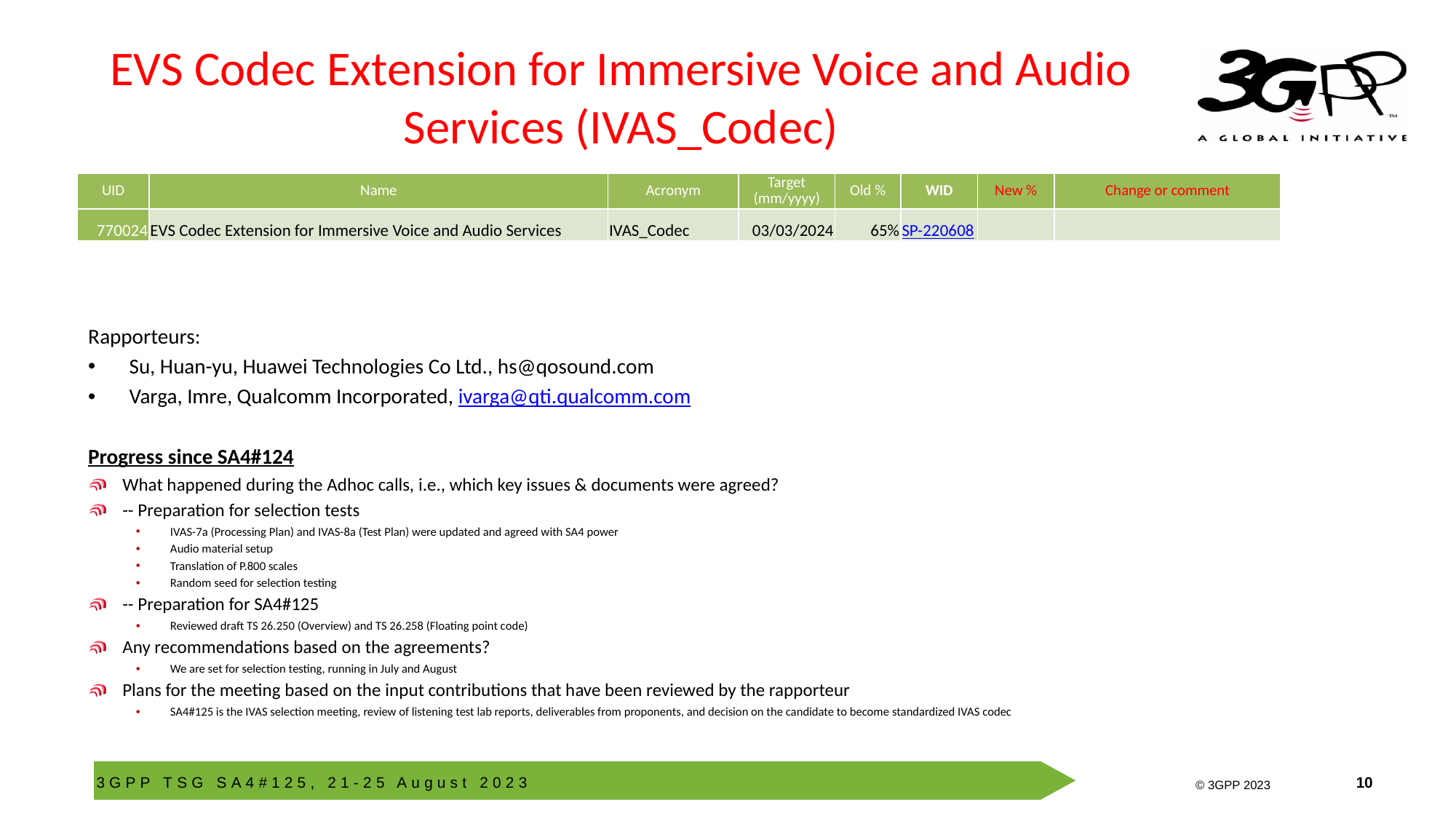

# EVS Codec Extension for Immersive Voice and Audio Services (IVAS_Codec)
| UID | Name | Acronym | Target (mm/yyyy) | Old % | WID | New % | Change or comment |
| --- | --- | --- | --- | --- | --- | --- | --- |
| 770024 | EVS Codec Extension for Immersive Voice and Audio Services | IVAS\_Codec | 03/03/2024 | 65% | SP-220608 |  |  |
Rapporteurs:
Su, Huan-yu, Huawei Technologies Co Ltd., hs@qosound.com
Varga, Imre, Qualcomm Incorporated, ivarga@qti.qualcomm.com

Progress since SA4#124
What happened during the Adhoc calls, i.e., which key issues & documents were agreed?
-- Preparation for selection tests
IVAS-7a (Processing Plan) and IVAS-8a (Test Plan) were updated and agreed with SA4 power
Audio material setup
Translation of P.800 scales
Random seed for selection testing
-- Preparation for SA4#125
Reviewed draft TS 26.250 (Overview) and TS 26.258 (Floating point code)
Any recommendations based on the agreements?
We are set for selection testing, running in July and August
Plans for the meeting based on the input contributions that have been reviewed by the rapporteur
SA4#125 is the IVAS selection meeting, review of listening test lab reports, deliverables from proponents, and decision on the candidate to become standardized IVAS codec